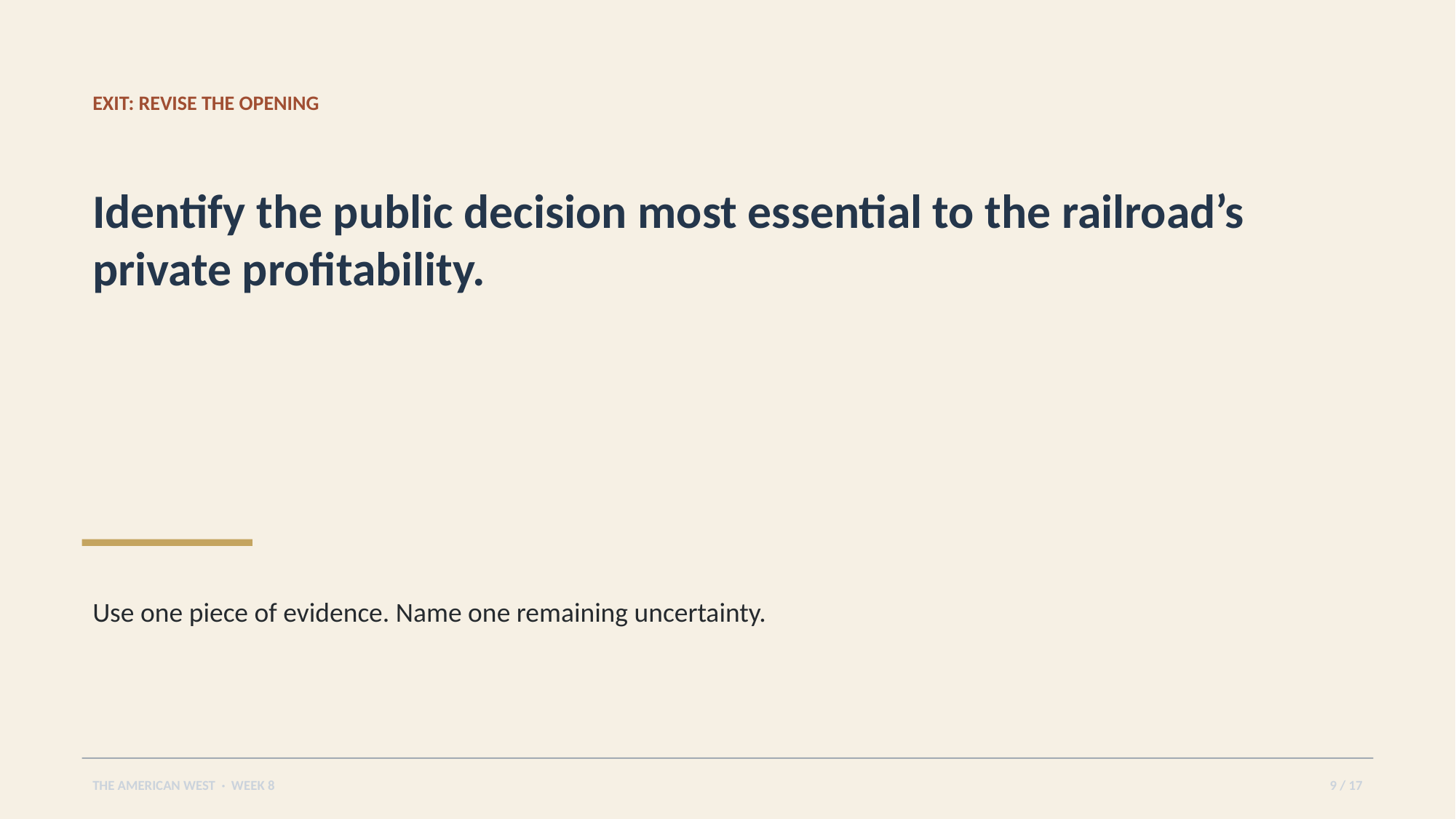

EXIT: REVISE THE OPENING
Identify the public decision most essential to the railroad’s private profitability.

Use one piece of evidence. Name one remaining uncertainty.

THE AMERICAN WEST  ·  WEEK 8
9 / 17